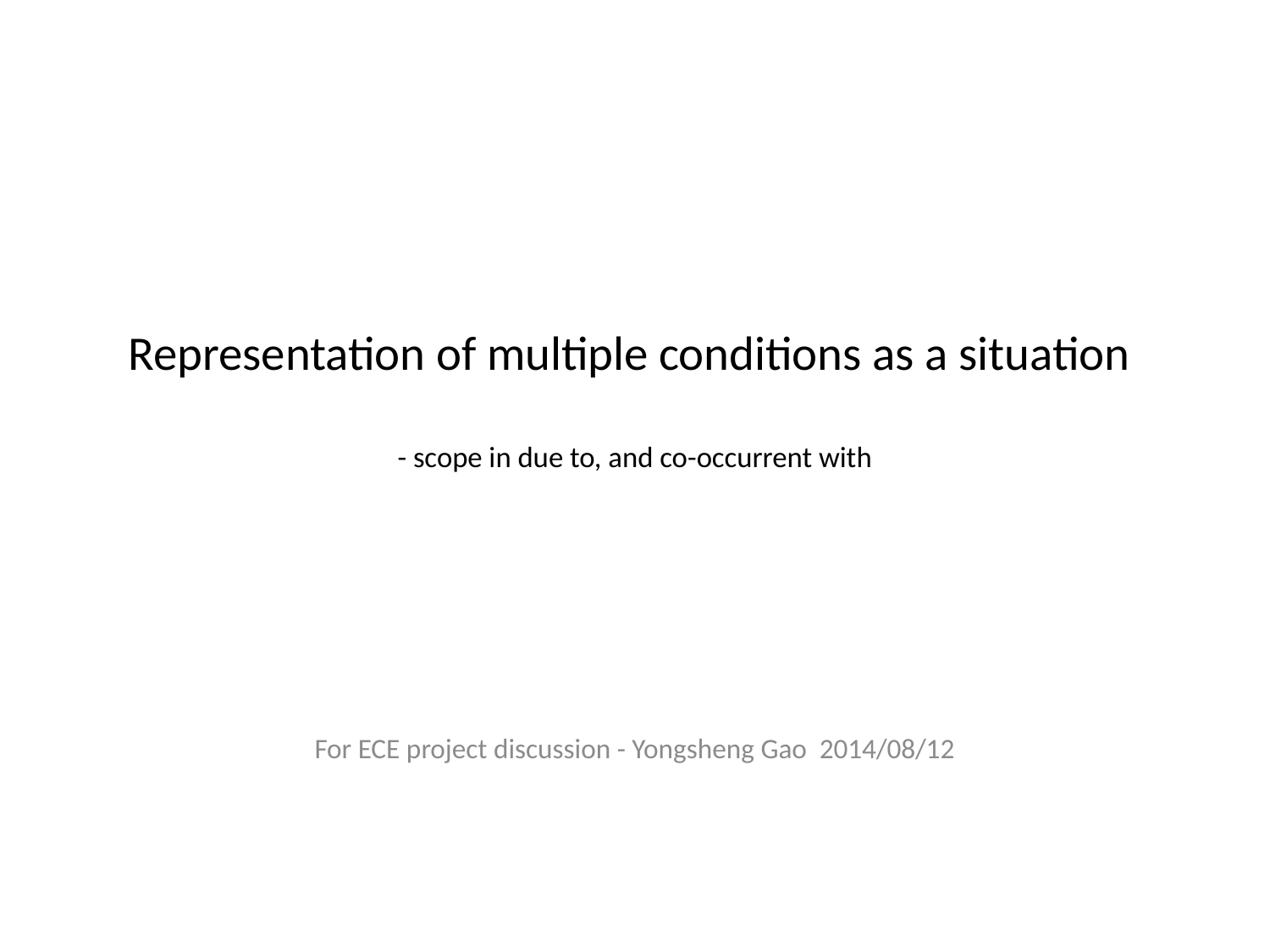

# Representation of multiple conditions as a situation - scope in due to, and co-occurrent with
For ECE project discussion - Yongsheng Gao  2014/08/12